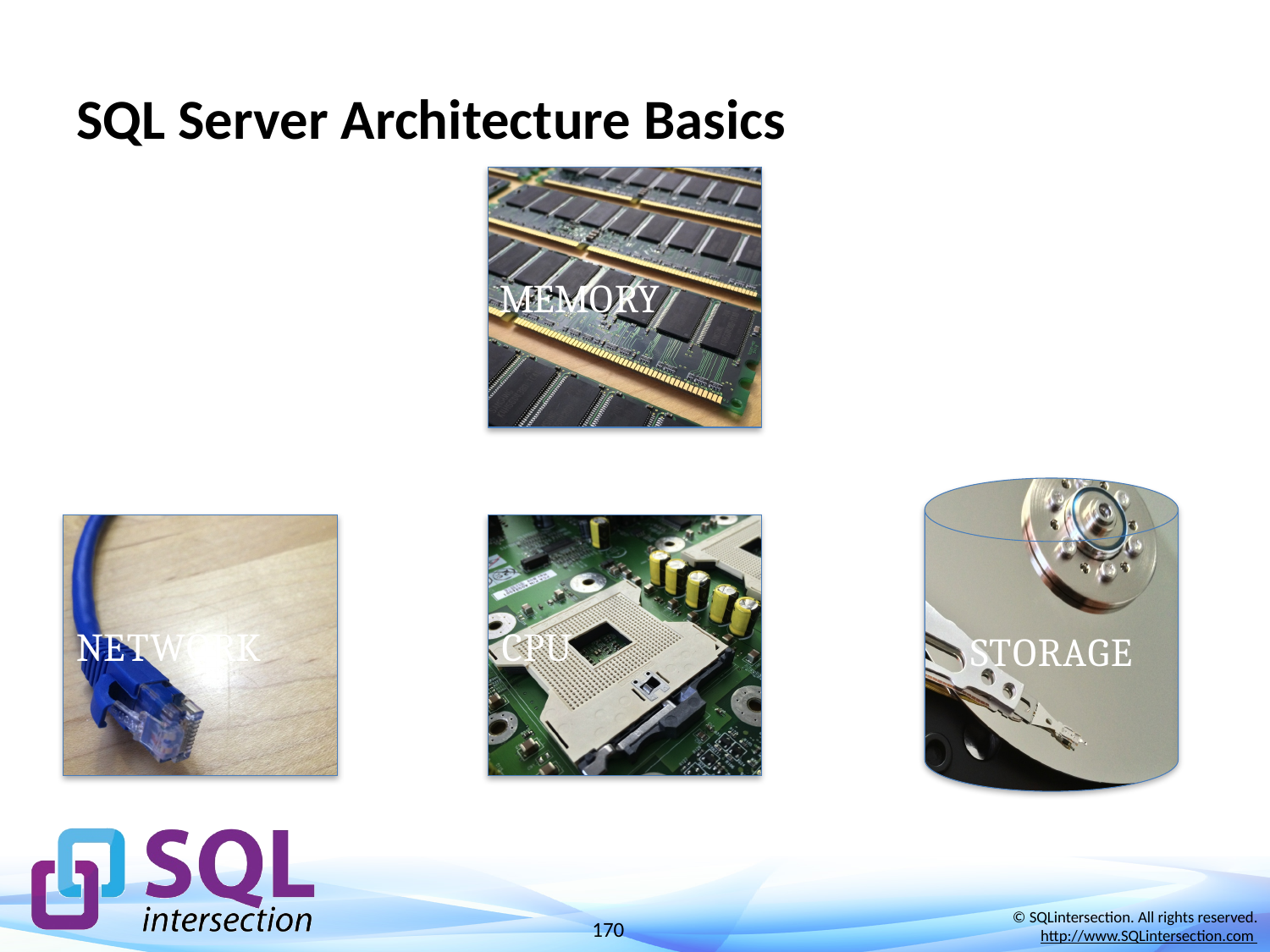

# SQL Server Architecture Basics
MEMORY
STORAGE
NETWORK
CPU